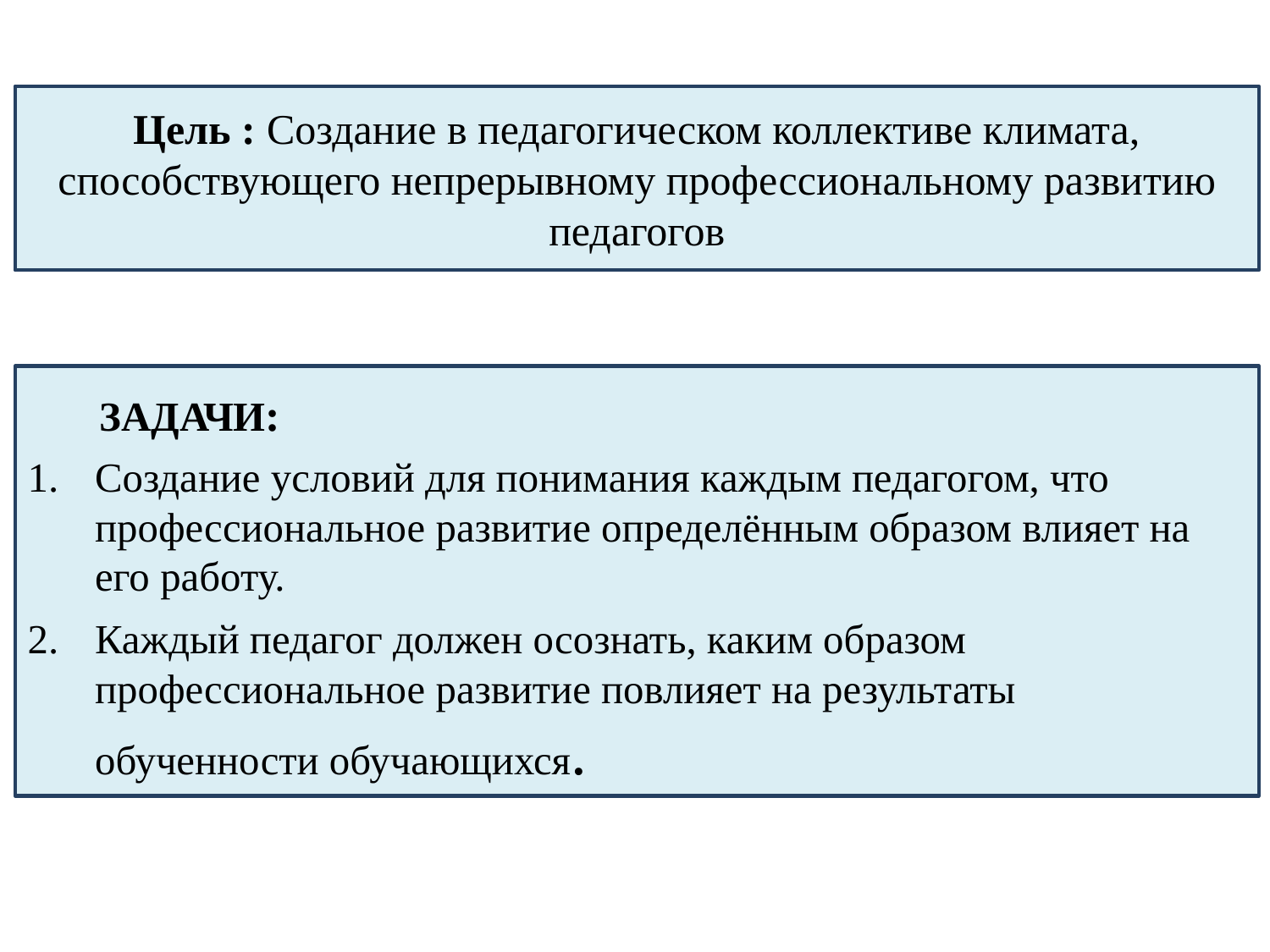

# Цель : Создание в педагогическом коллективе климата, способствующего непрерывному профессиональному развитию педагогов
     ЗАДАЧИ:
Создание условий для понимания каждым педагогом, что профессиональное развитие определённым образом влияет на его работу.
Каждый педагог должен осознать, каким образом профессиональное развитие повлияет на результаты обученности обучающихся.